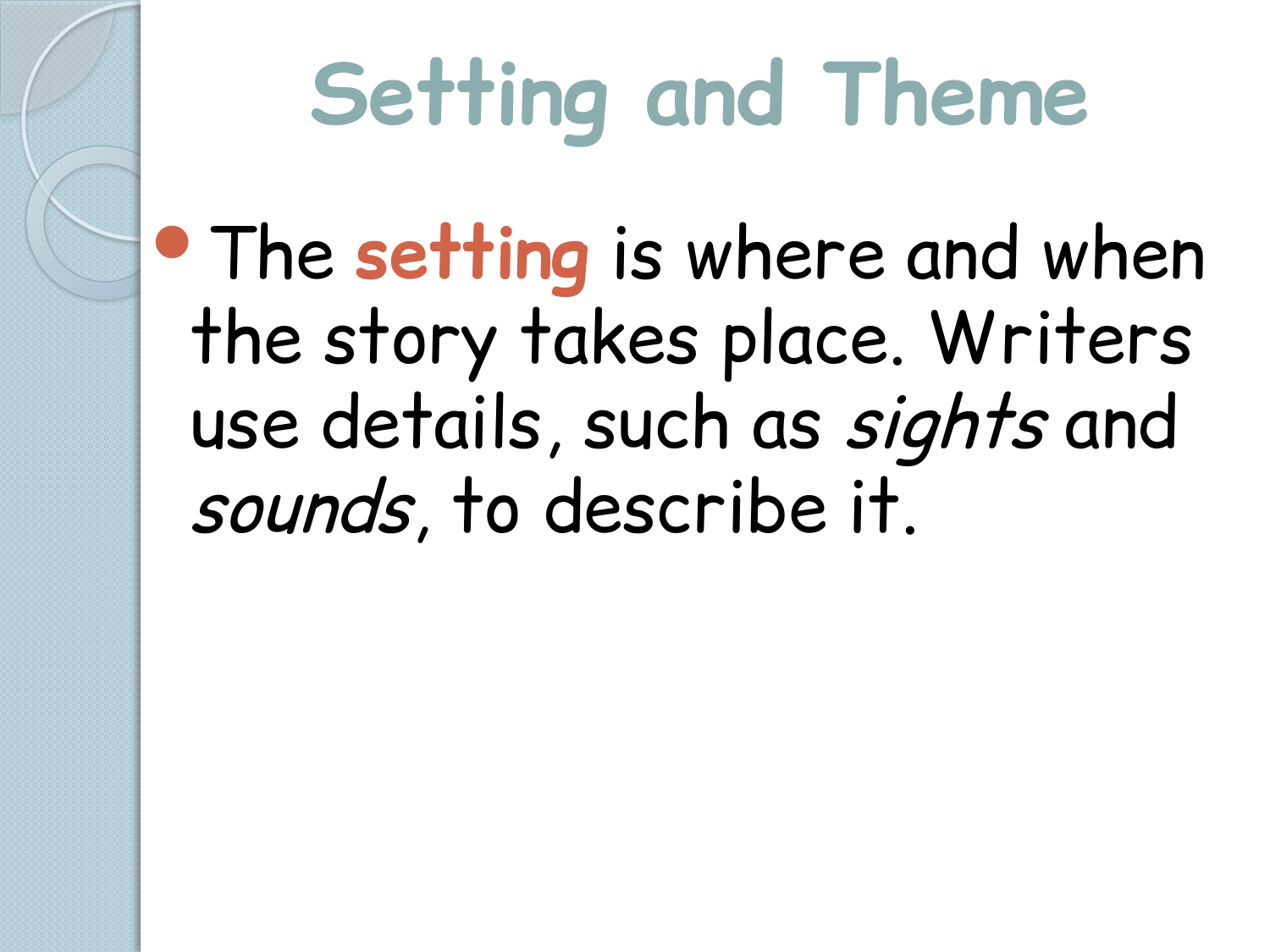

# Setting and Theme
The setting is where and when the story takes place. Writers use details, such as sights and sounds, to describe it.